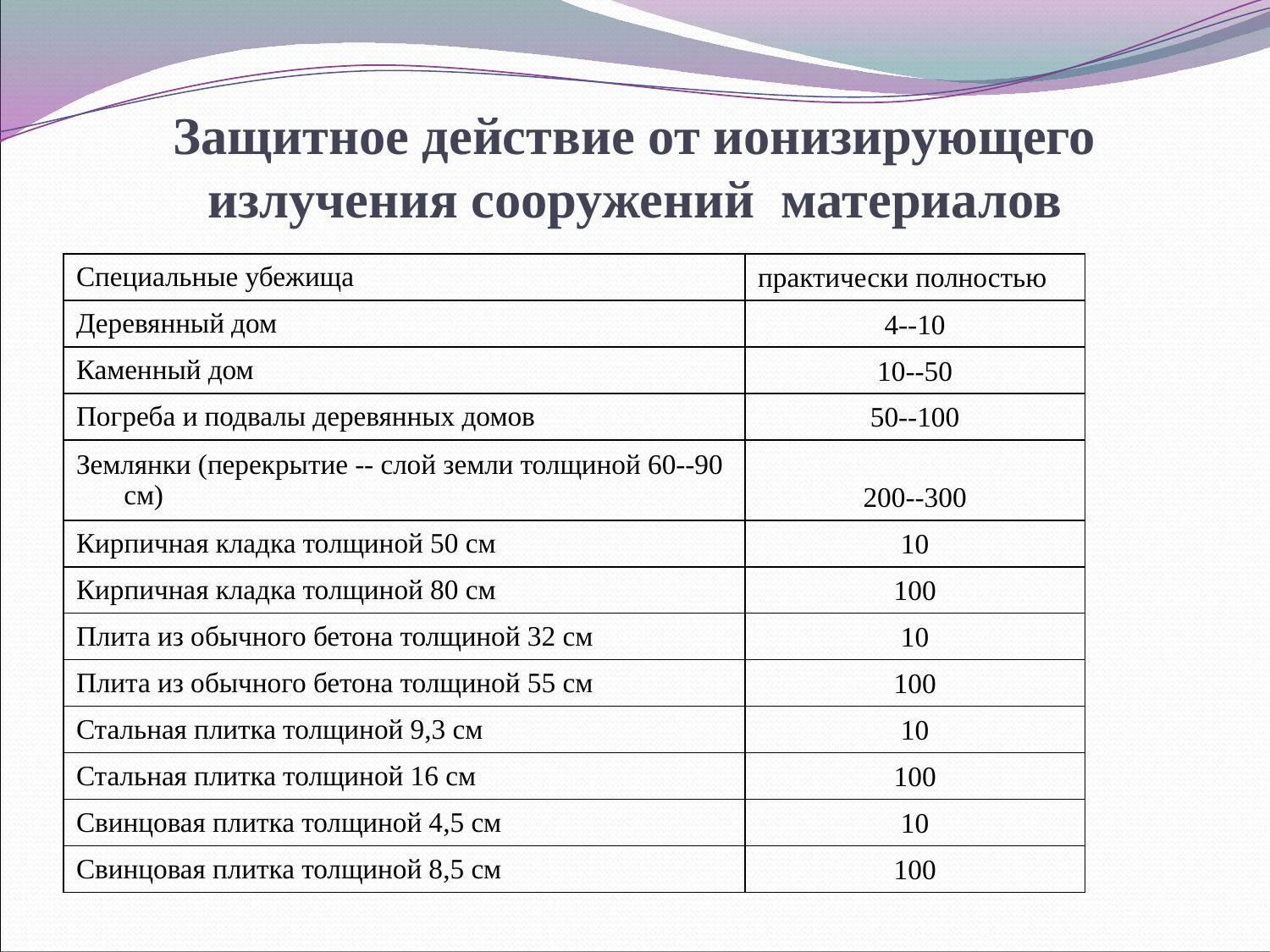

# Защитное действие от ионизирующего излучения сооружений  материалов
| Специальные убежища | практически полностью |
| --- | --- |
| Деревянный дом | 4--10 |
| Каменный дом | 10--50 |
| Погреба и подвалы деревянных домов | 50--100 |
| Землянки (перекрытие -- слой земли толщиной 60--90 см) | 200--300 |
| Кирпичная кладка толщиной 50 см | 10 |
| Кирпичная кладка толщиной 80 см | 100 |
| Плита из обычного бетона толщиной 32 см | 10 |
| Плита из обычного бетона толщиной 55 см | 100 |
| Стальная плитка толщиной 9,3 см | 10 |
| Стальная плитка толщиной 16 см | 100 |
| Свинцовая плитка толщиной 4,5 см | 10 |
| Свинцовая плитка толщиной 8,5 см | 100 |